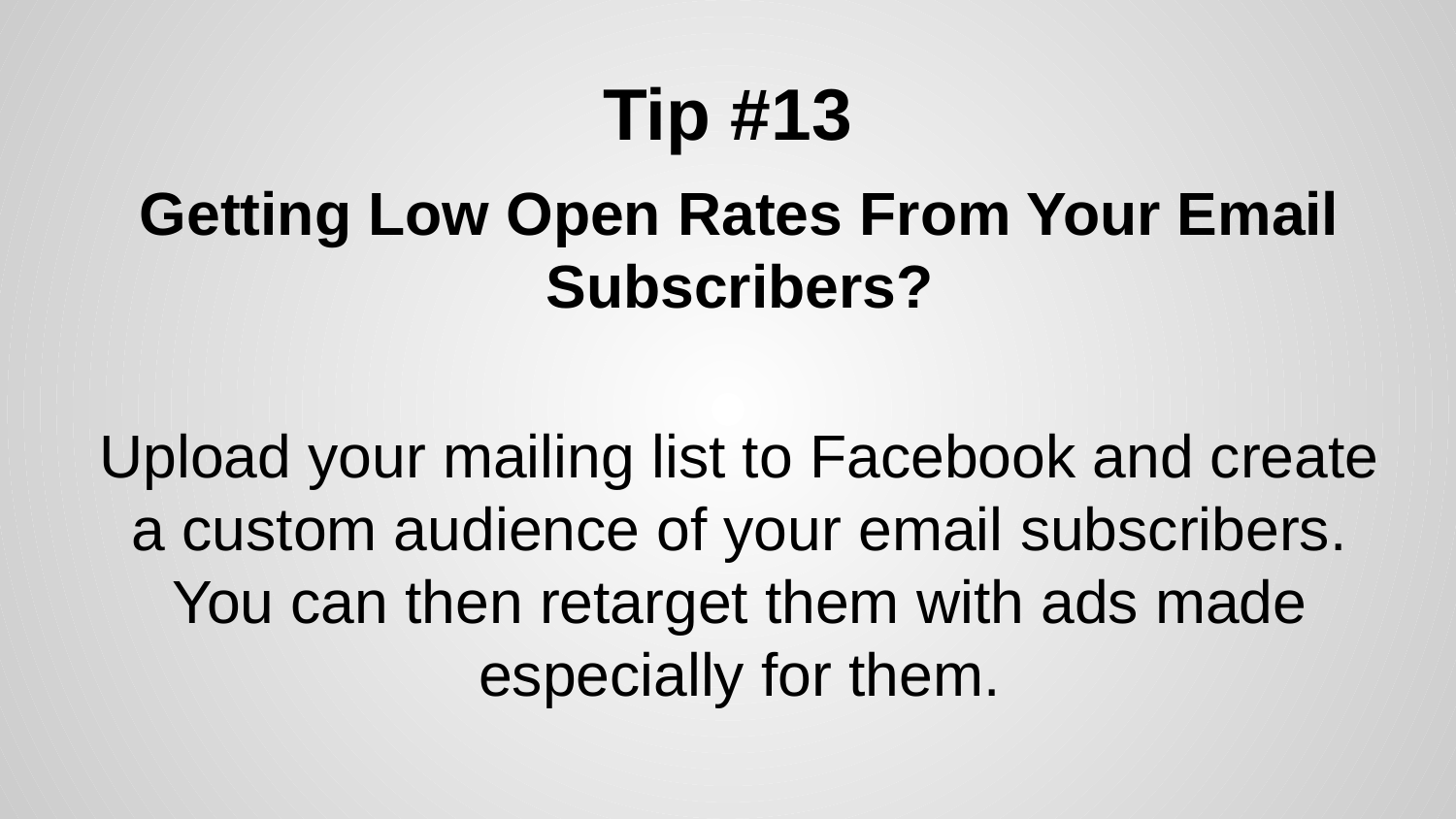

# Tip #13

Getting Low Open Rates From Your Email Subscribers?

Upload your mailing list to Facebook and create a custom audience of your email subscribers. You can then retarget them with ads made especially for them.